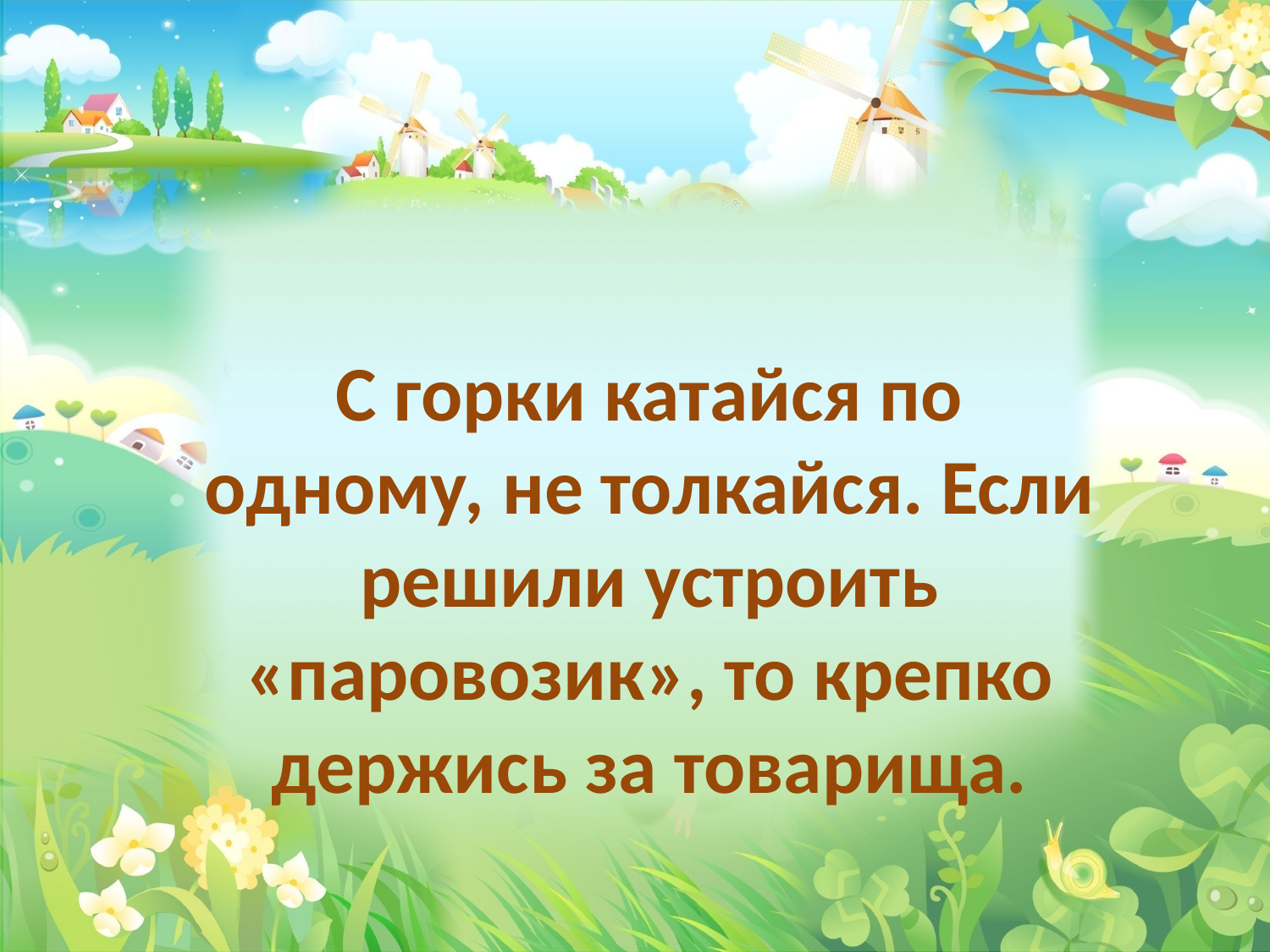

С горки катайся по одному, не толкайся. Если решили устроить «паровозик», то крепко держись за товарища.